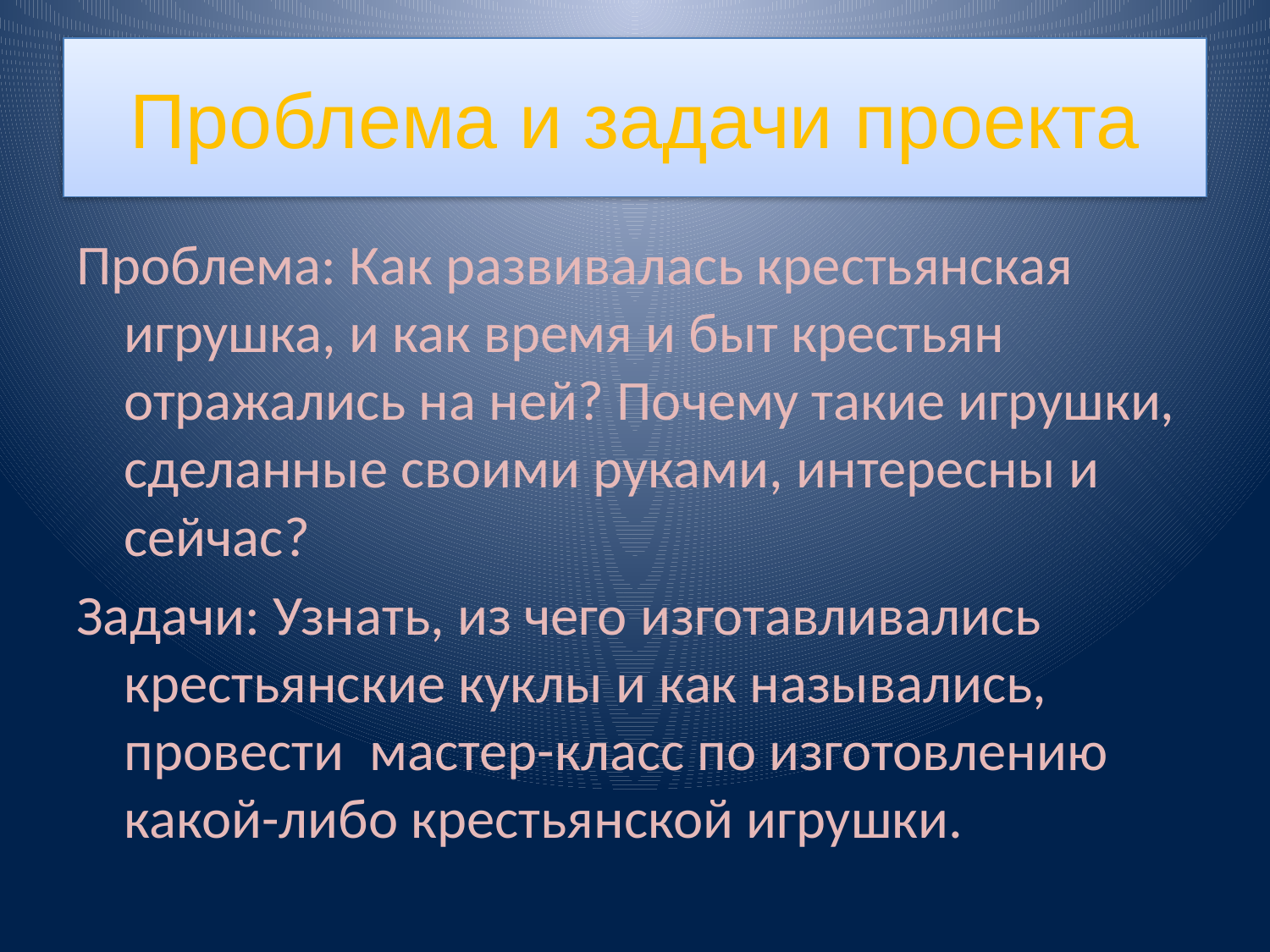

# Проблема и задачи проекта
Проблема: Как развивалась крестьянская игрушка, и как время и быт крестьян отражались на ней? Почему такие игрушки, сделанные своими руками, интересны и сейчас?
Задачи: Узнать, из чего изготавливались крестьянские куклы и как назывались, провести  мастер-класс по изготовлению какой-либо крестьянской игрушки.